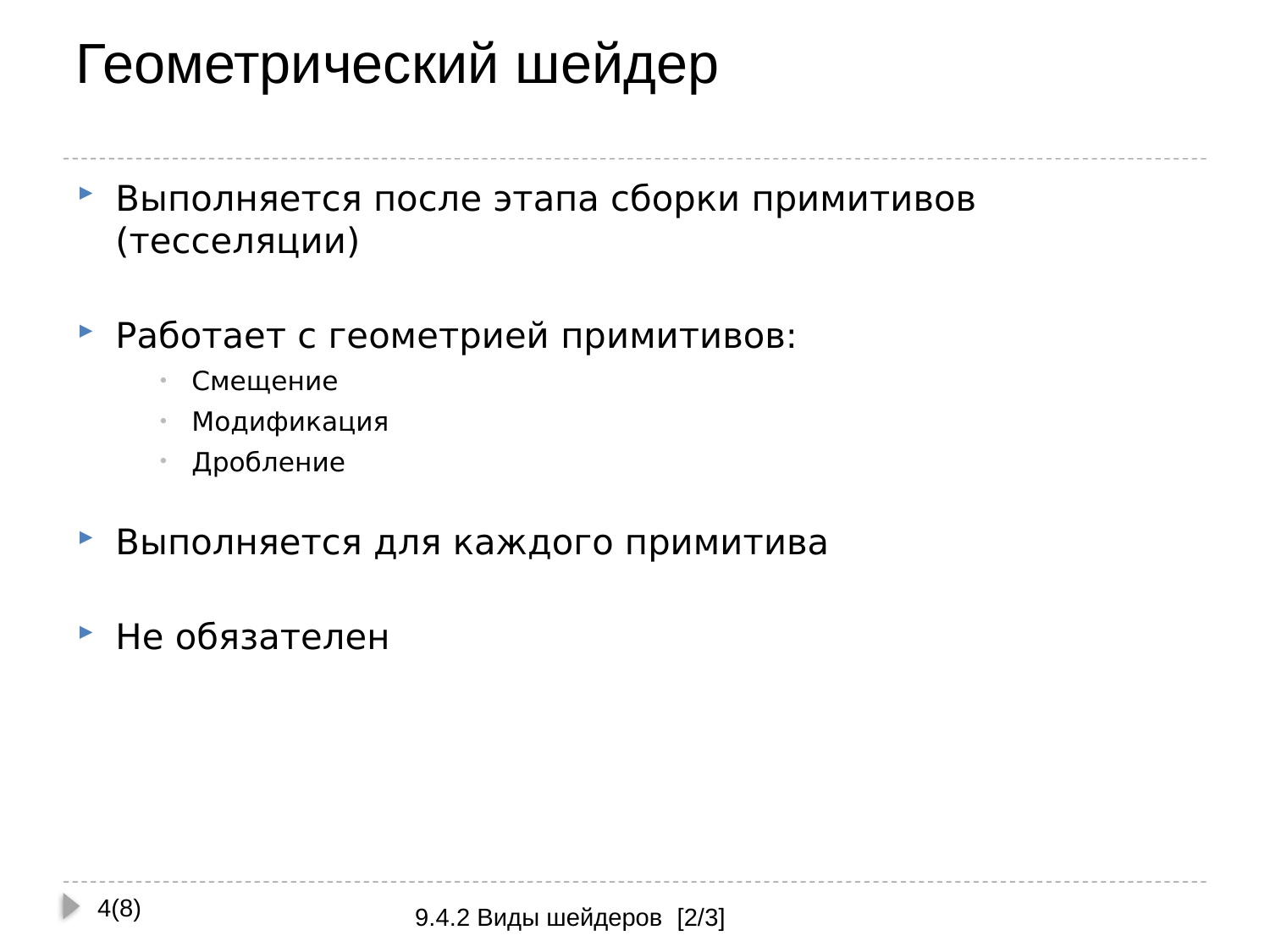

# Геометрический шейдер
Выполняется после этапа сборки примитивов (тесселяции)
Работает с геометрией примитивов:
Смещение
Модификация
Дробление
Выполняется для каждого примитива
Не обязателен
4(8)
9.4.2 Виды шейдеров  [2/3]